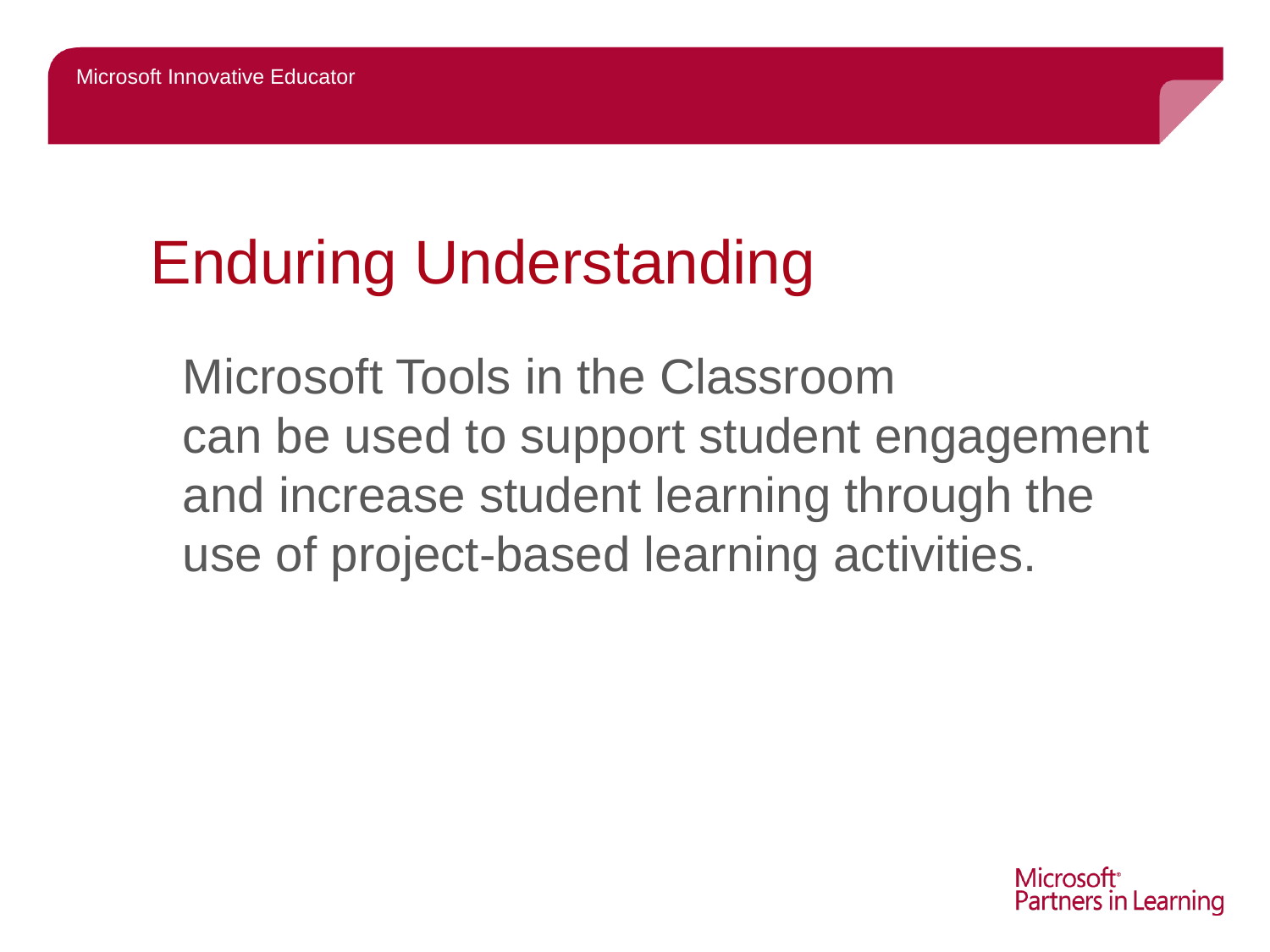

# Enduring Understanding
	Microsoft Tools in the Classroom
can be used to support student engagement and increase student learning through the use of project-based learning activities.